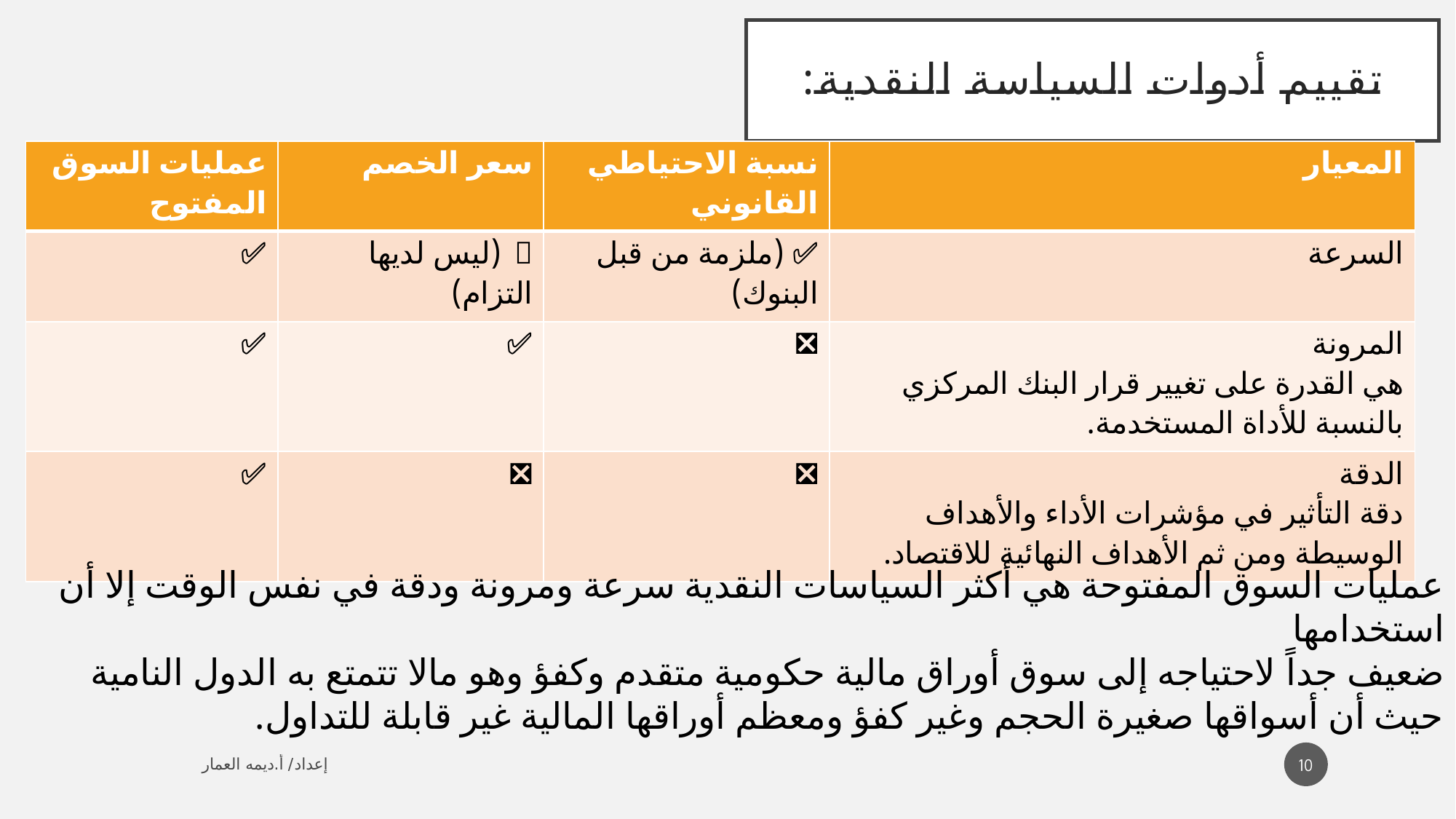

# تقييم أدوات السياسة النقدية:
| عمليات السوق المفتوح | سعر الخصم | نسبة الاحتياطي القانوني | المعيار |
| --- | --- | --- | --- |
| ✅ | ❎ (ليس لديها التزام) | ✅ (ملزمة من قبل البنوك) | السرعة |
| ✅ | ✅ | ❎ | المرونة هي القدرة على تغيير قرار البنك المركزي بالنسبة للأداة المستخدمة. |
| ✅ | ❎ | ❎ | الدقة دقة التأثير في مؤشرات الأداء والأهداف الوسيطة ومن ثم الأهداف النهائية للاقتصاد. |
عمليات السوق المفتوحة هي أكثر السياسات النقدية سرعة ومرونة ودقة في نفس الوقت إلا أن استخدامها
ضعيف جداً لاحتياجه إلى سوق أوراق مالية حكومية متقدم وكفؤ وهو مالا تتمتع به الدول النامية حيث أن أسواقها صغيرة الحجم وغير كفؤ ومعظم أوراقها المالية غير قابلة للتداول.
10
إعداد/ أ.ديمه العمار